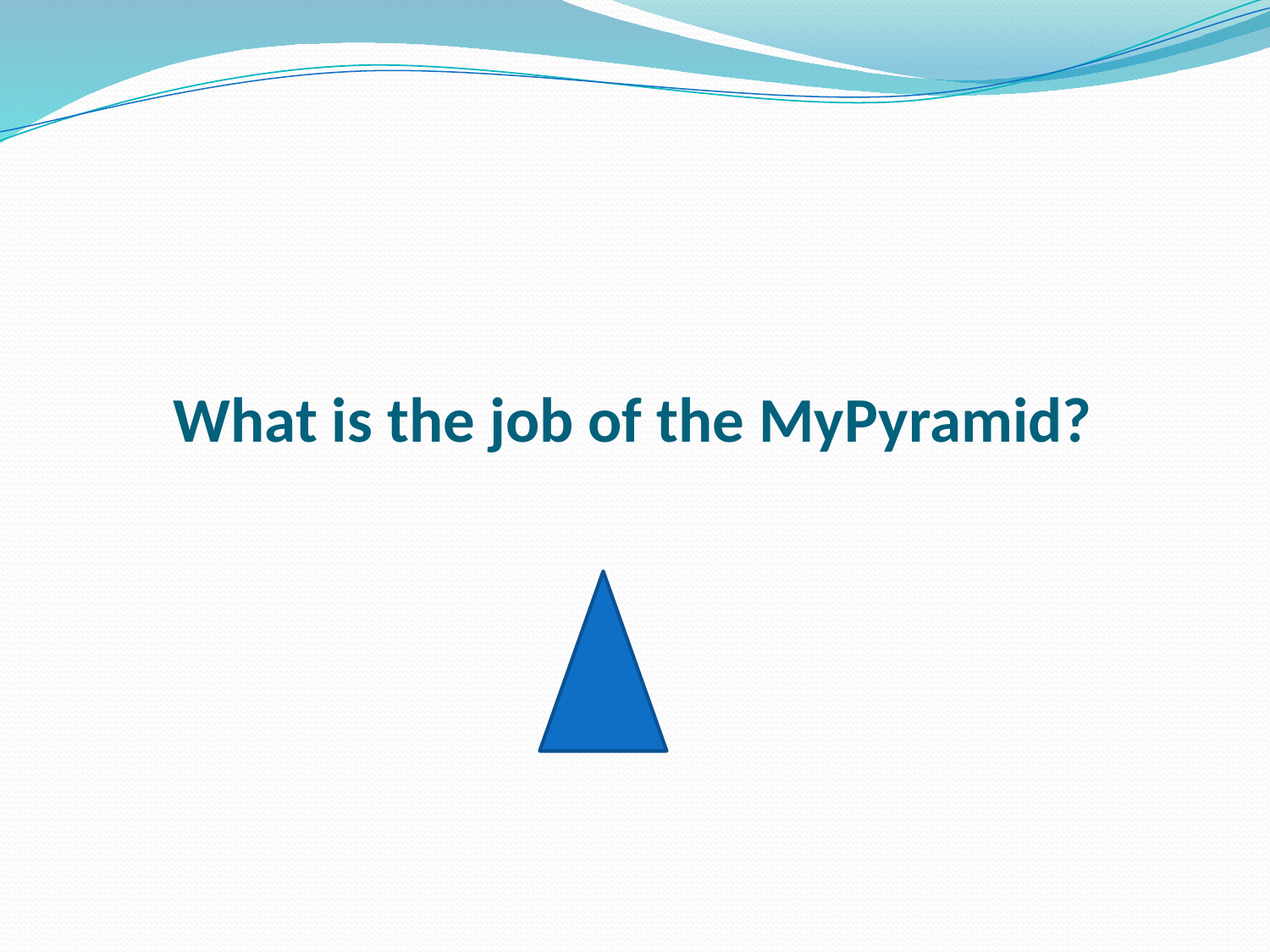

# What is the job of the MyPyramid?